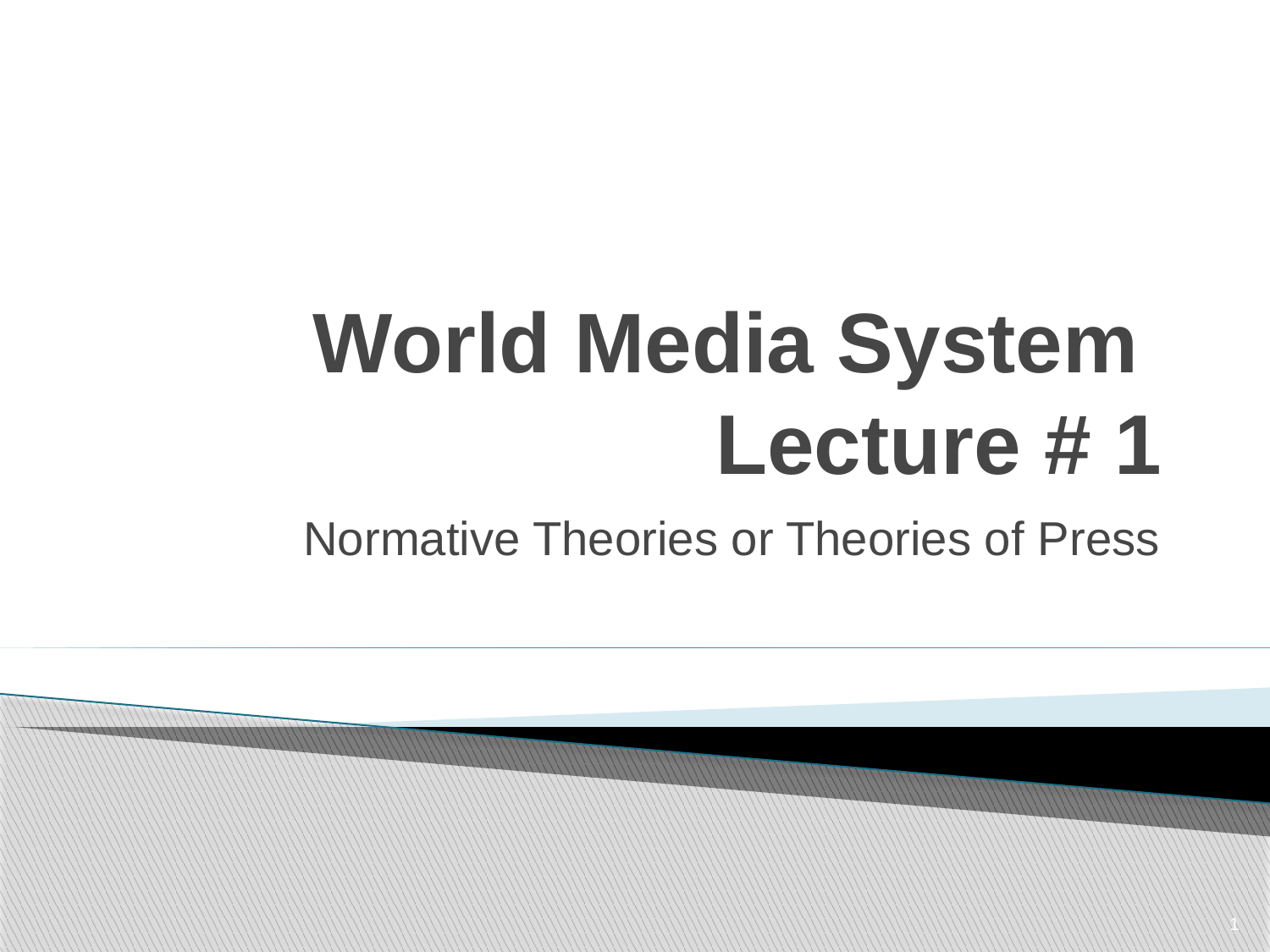

# World Media System Lecture # 1
Normative Theories or Theories of Press
1